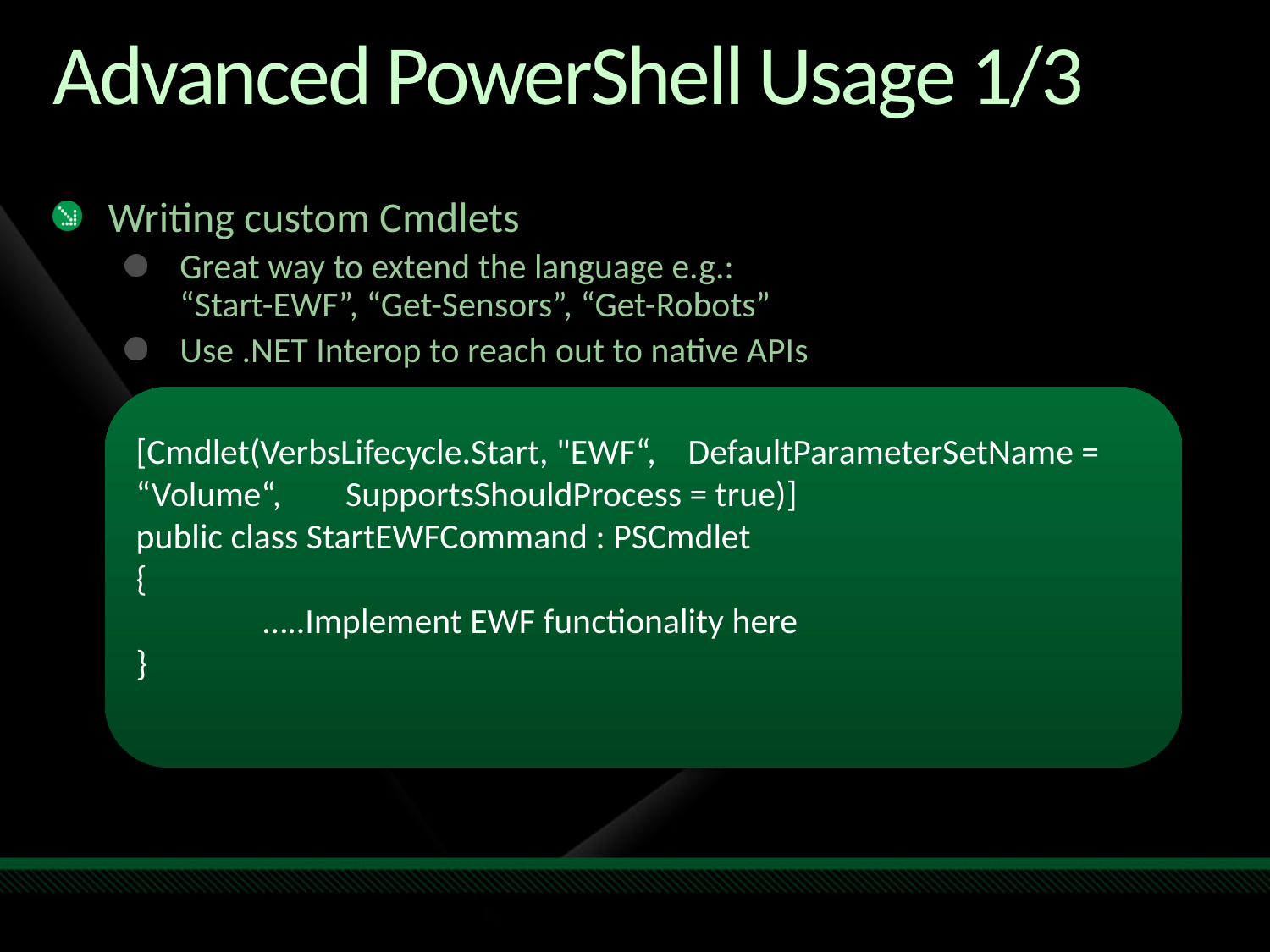

# Advanced PowerShell Usage 1/3
Writing custom Cmdlets
Great way to extend the language e.g.:
“Start-EWF”, “Get-Sensors”, “Get-Robots”
Use .NET Interop to reach out to native APIs

[Cmdlet(VerbsLifecycle.Start, "EWF“,    DefaultParameterSetName = “Volume“,        SupportsShouldProcess = true)]
public class StartEWFCommand : PSCmdlet
{
	…..Implement EWF functionality here
}